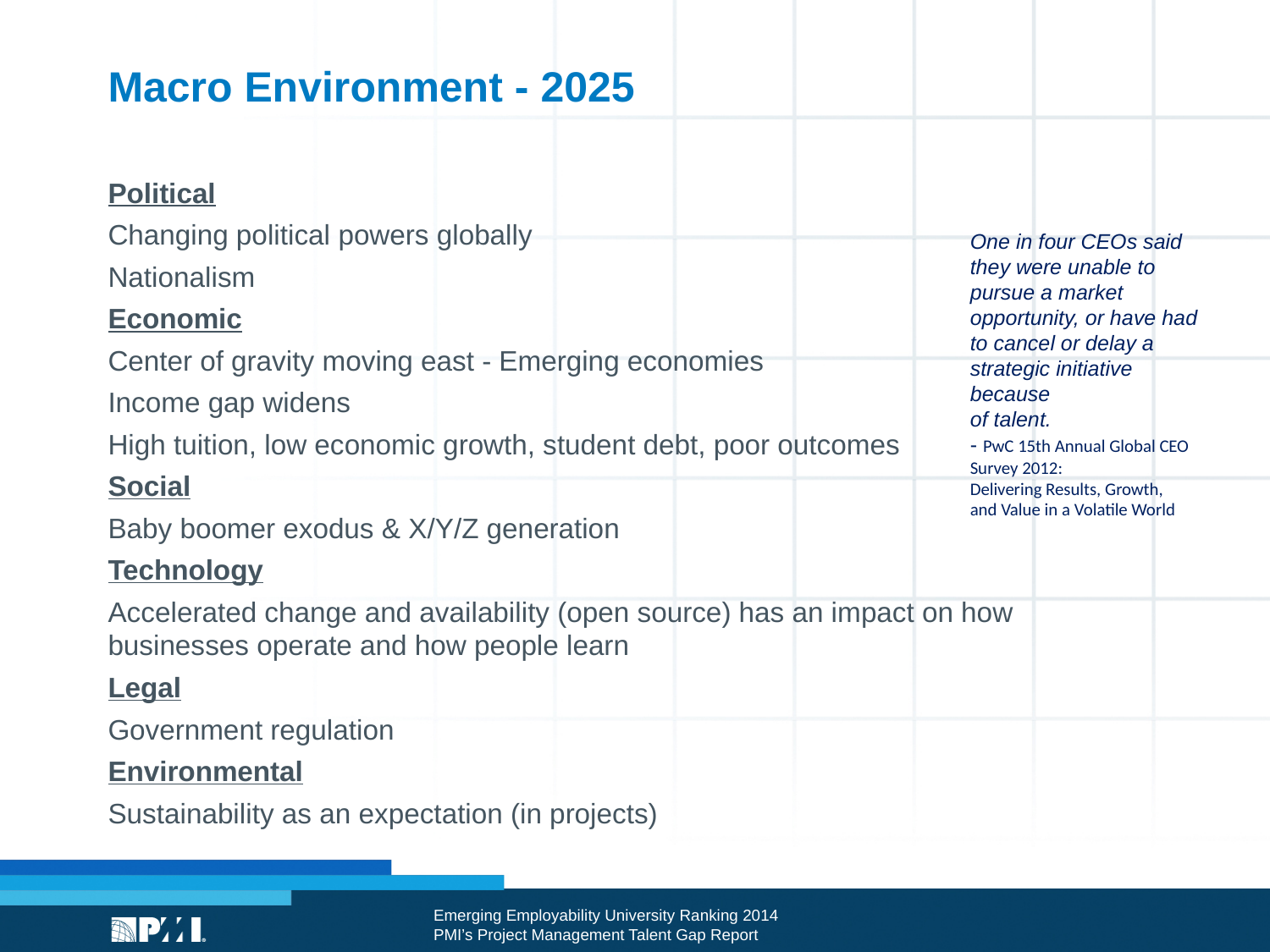

# Macro Environment - 2025

Political
Changing political powers globally
Nationalism
Economic
Center of gravity moving east - Emerging economies
Income gap widens
High tuition, low economic growth, student debt, poor outcomes
Social
Baby boomer exodus & X/Y/Z generation
Technology
Accelerated change and availability (open source) has an impact on how businesses operate and how people learn
Legal
Government regulation
Environmental
Sustainability as an expectation (in projects)

“

One in four CEOs said they were unable to pursue a market opportunity, or have had to cancel or delay a
strategic initiative because
of talent.
- PwC 15th Annual Global CEO Survey 2012:
Delivering Results, Growth,
and Value in a Volatile World

Emerging Employability University Ranking 2014
PMI’s Project Management Talent Gap Report